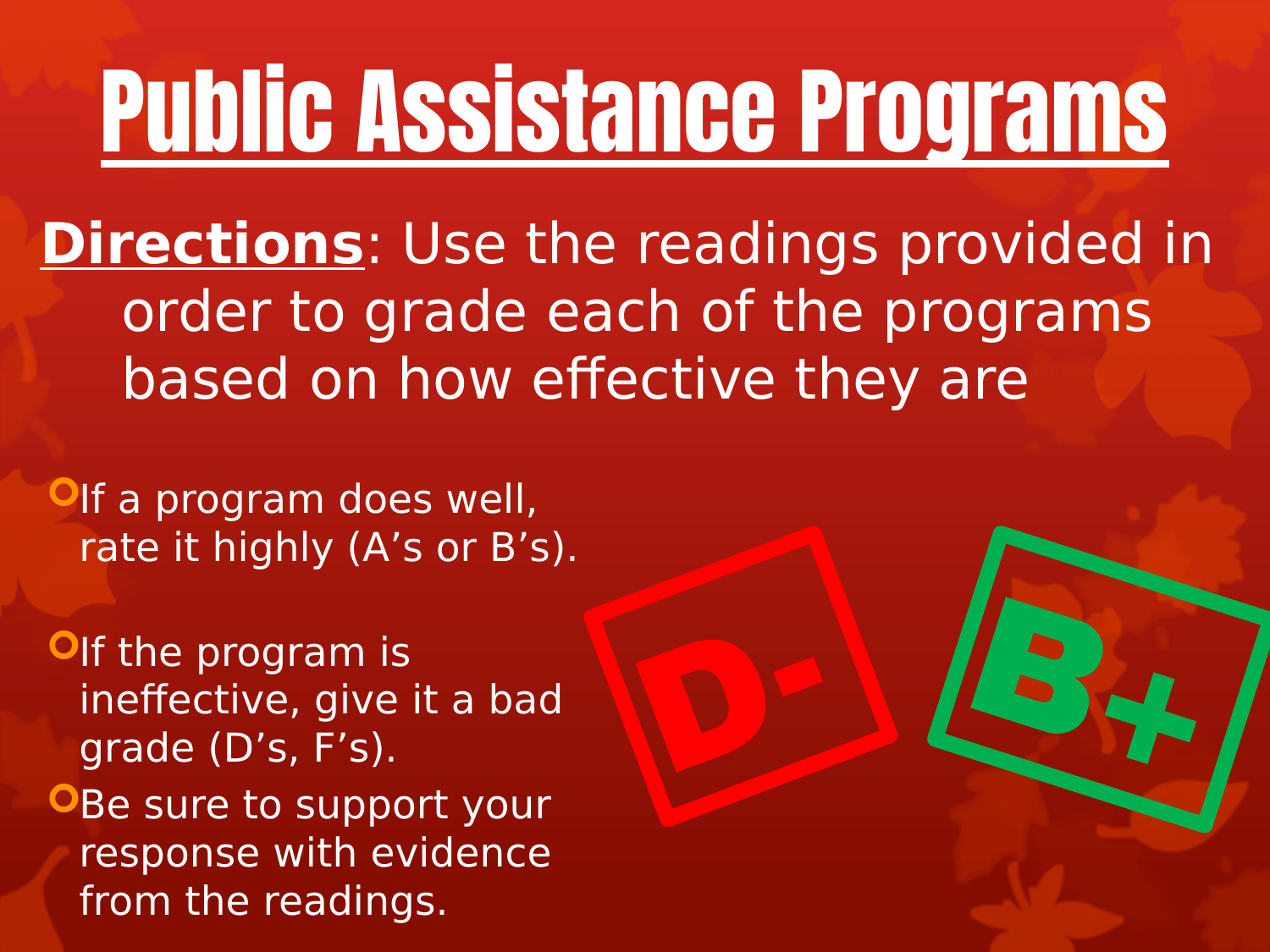

# Public Assistance Programs
Directions: Use the readings provided in order to grade each of the programs based on how effective they are
If a program does well, rate it highly (A’s or B’s).
If the program is ineffective, give it a bad grade (D’s, F’s).
Be sure to support your response with evidence from the readings.
D-
B+